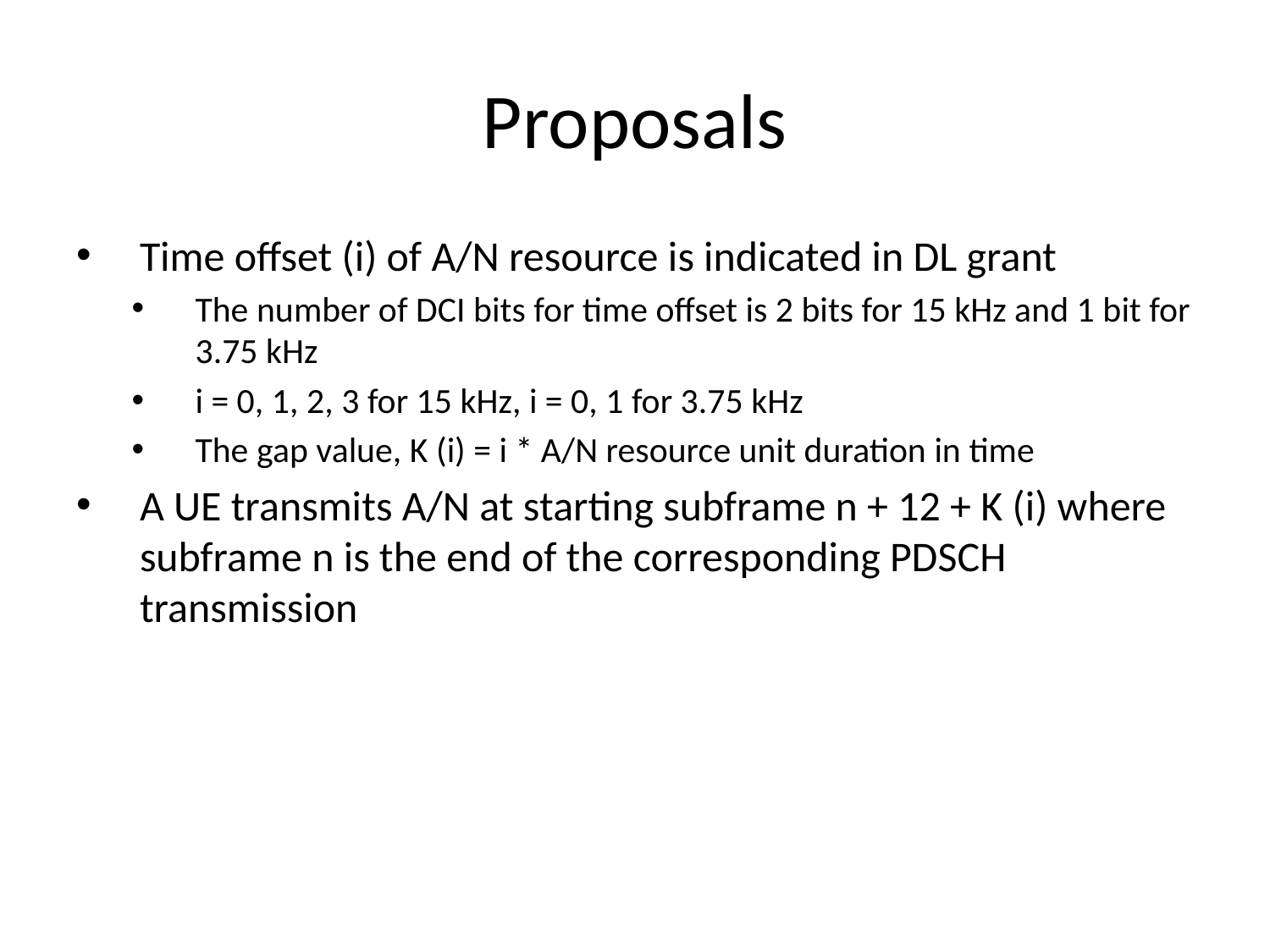

# Proposals
Time offset (i) of A/N resource is indicated in DL grant
The number of DCI bits for time offset is 2 bits for 15 kHz and 1 bit for 3.75 kHz
i = 0, 1, 2, 3 for 15 kHz, i = 0, 1 for 3.75 kHz
The gap value, K (i) = i * A/N resource unit duration in time
A UE transmits A/N at starting subframe n + 12 + K (i) where subframe n is the end of the corresponding PDSCH transmission